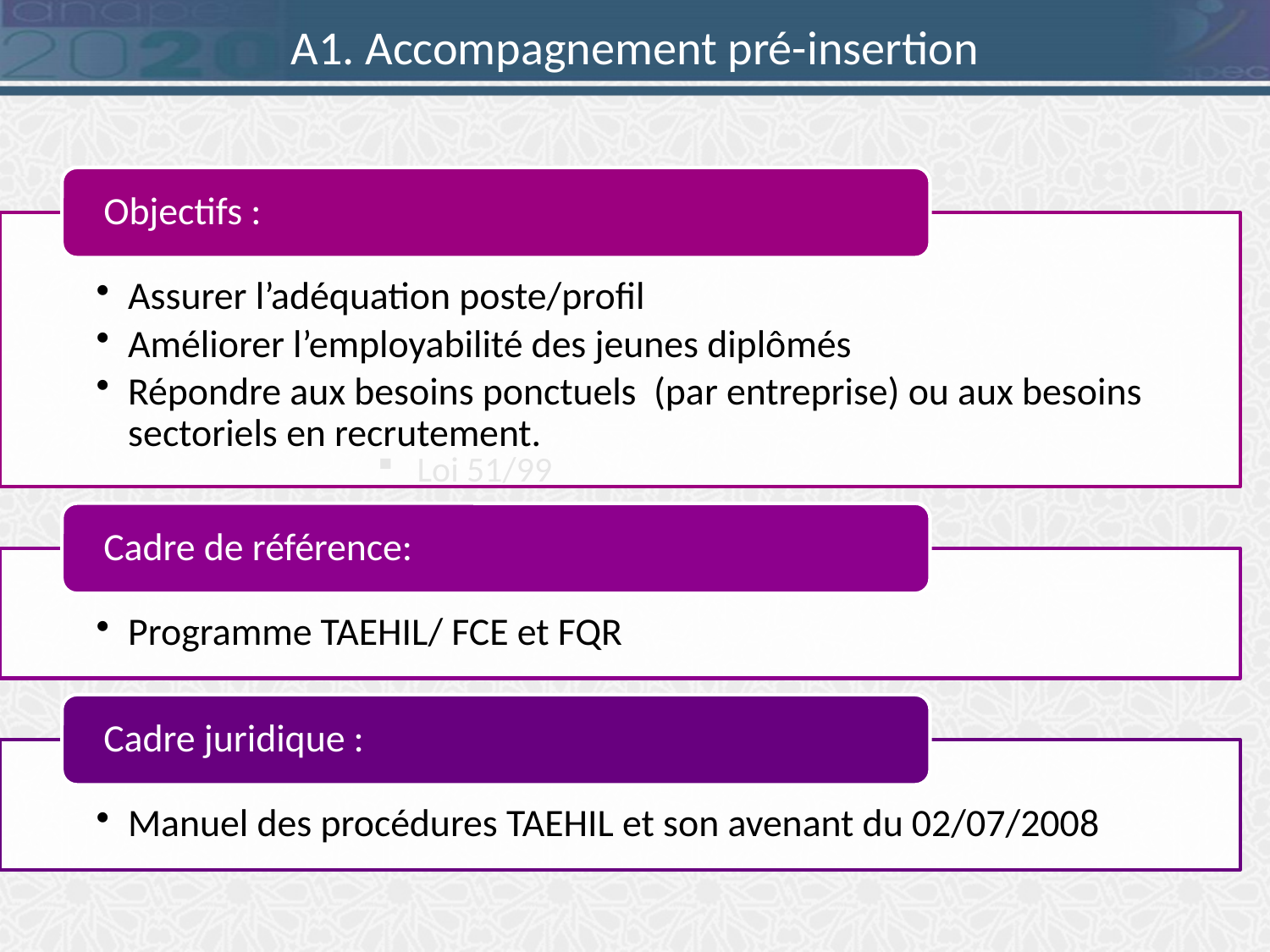

A1. Accompagnement pré-insertion
Assurer l’adéquation poste/profil
Améliorer l’employabilité des jeunes diplômés
Répondre aux besoins ponctuels  (par entreprise) ou aux besoins sectoriels en recrutement.
Objectifs :
Programme TAEHIL/ FCE et FQR
Cadre de référence:
Manuel des procédures TAEHIL et son avenant du 02/07/2008
Cadre juridique :

Loi 51/99